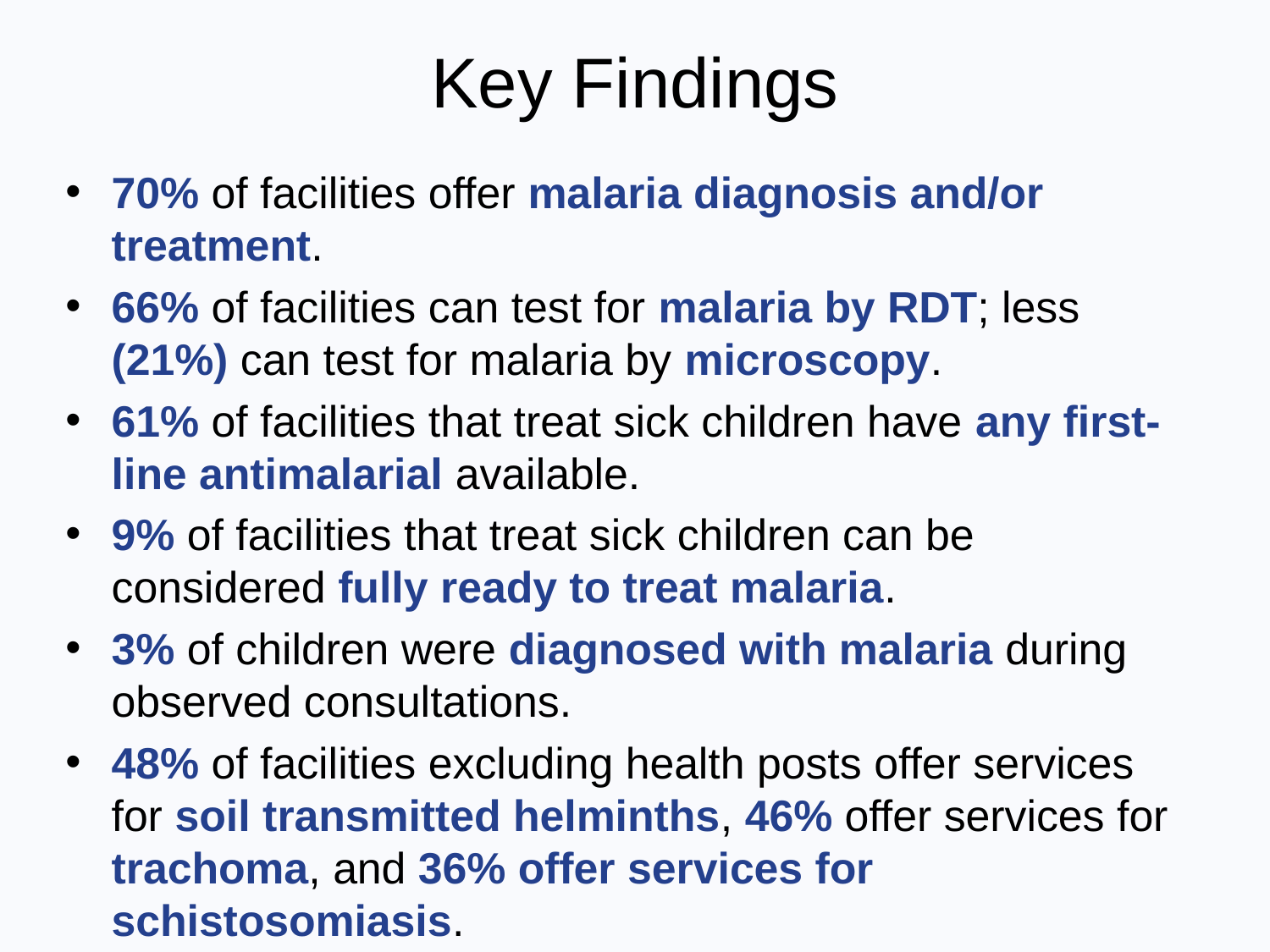

# Key Findings
70% of facilities offer malaria diagnosis and/or treatment.
66% of facilities can test for malaria by RDT; less (21%) can test for malaria by microscopy.
61% of facilities that treat sick children have any first-line antimalarial available.
9% of facilities that treat sick children can be considered fully ready to treat malaria.
3% of children were diagnosed with malaria during observed consultations.
48% of facilities excluding health posts offer services for soil transmitted helminths, 46% offer services for trachoma, and 36% offer services for schistosomiasis.